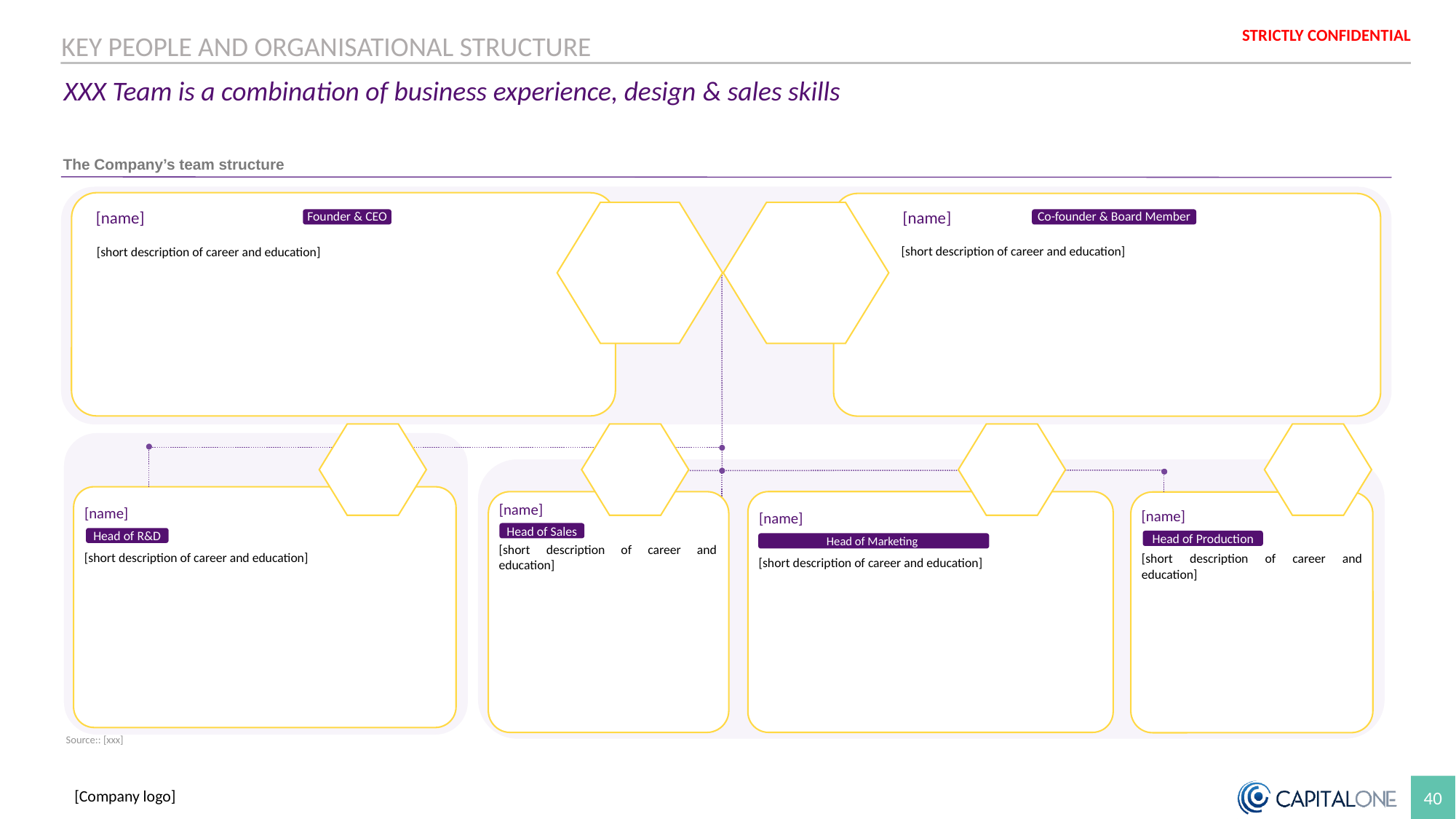

Colour palette

KEY PEOPLE AND ORGANISATIONAL STRUCTURE
XXX Team is a combination of business experience, design & sales skills
The Company’s team structure

[short description of career and education]
[name]
[name]

Founder & CEO
Co-founder & Board Member
[short description of career and education]

[name]
Head of Marketing
[short description of career and education]

[name]
[name]
[name]
Head of Sales
Head of R&D
Head of Production
[short description of career and education]
[short description of career and education]
[short description of career and education]
Source:: [xxx]